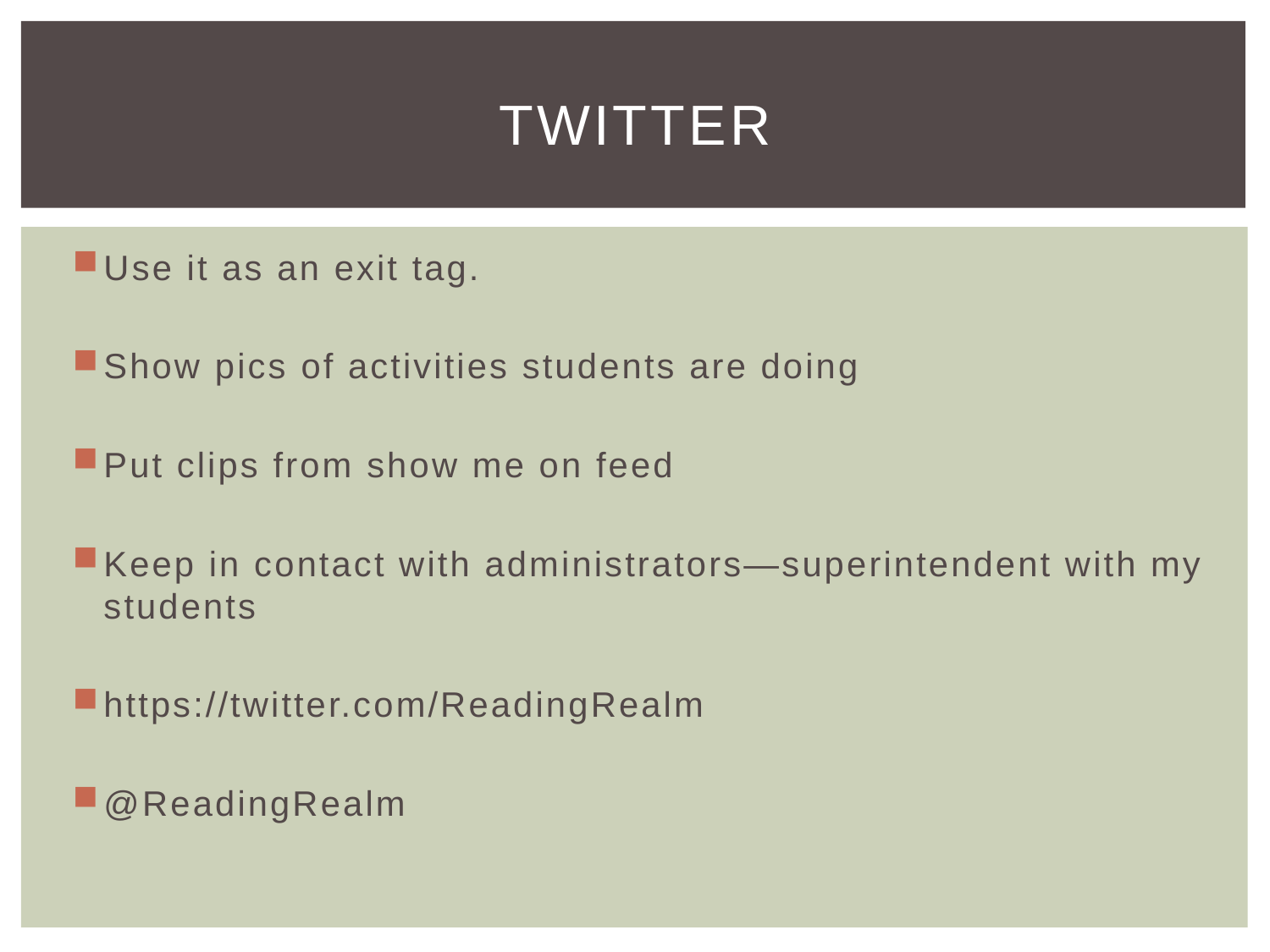

# Twitter
Use it as an exit tag.

Show pics of activities students are doing

Put clips from show me on feed

Keep in contact with administrators—superintendent with my students

https://twitter.com/ReadingRealm

@ReadingRealm